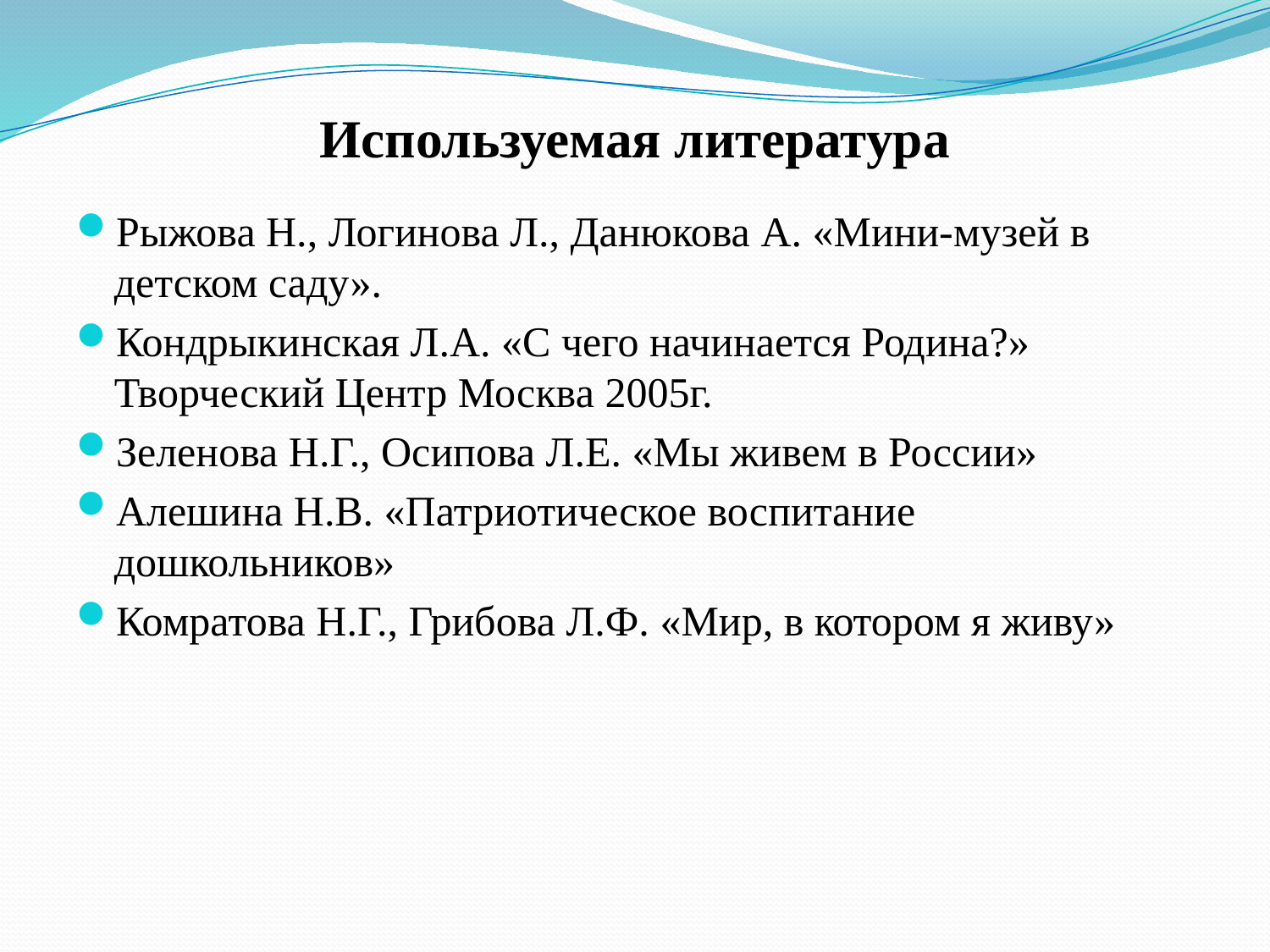

# Используемая литература
Рыжова Н., Логинова Л., Данюкова А. «Мини-музей в детском саду».
Кондрыкинская Л.А. «С чего начинается Родина?» Творческий Центр Москва 2005г.
Зеленова Н.Г., Осипова Л.Е. «Мы живем в России»
Алешина Н.В. «Патриотическое воспитание дошкольников»
Комратова Н.Г., Грибова Л.Ф. «Мир, в котором я живу»